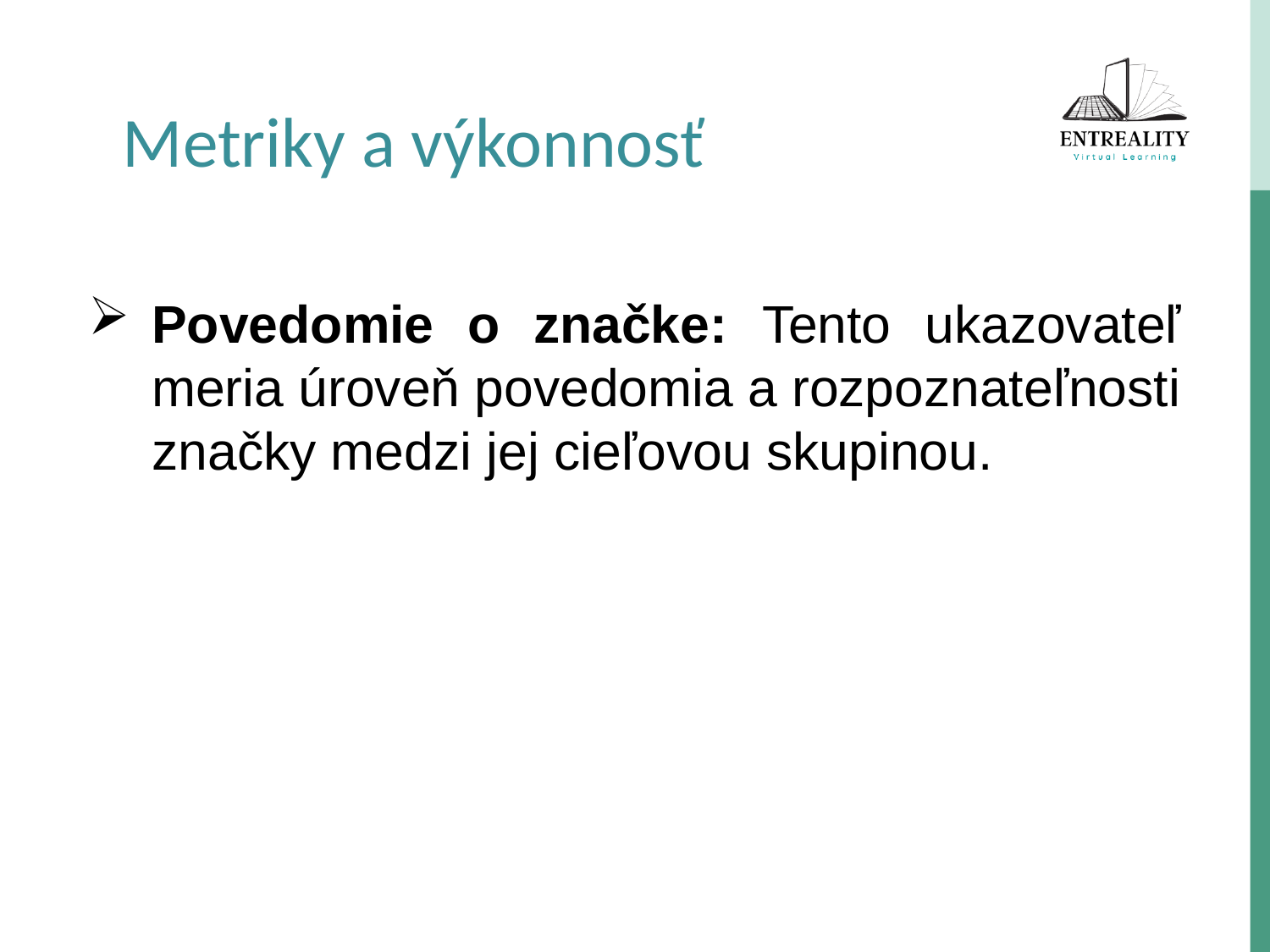

Metriky a výkonnosť
Povedomie o značke: Tento ukazovateľ meria úroveň povedomia a rozpoznateľnosti značky medzi jej cieľovou skupinou.